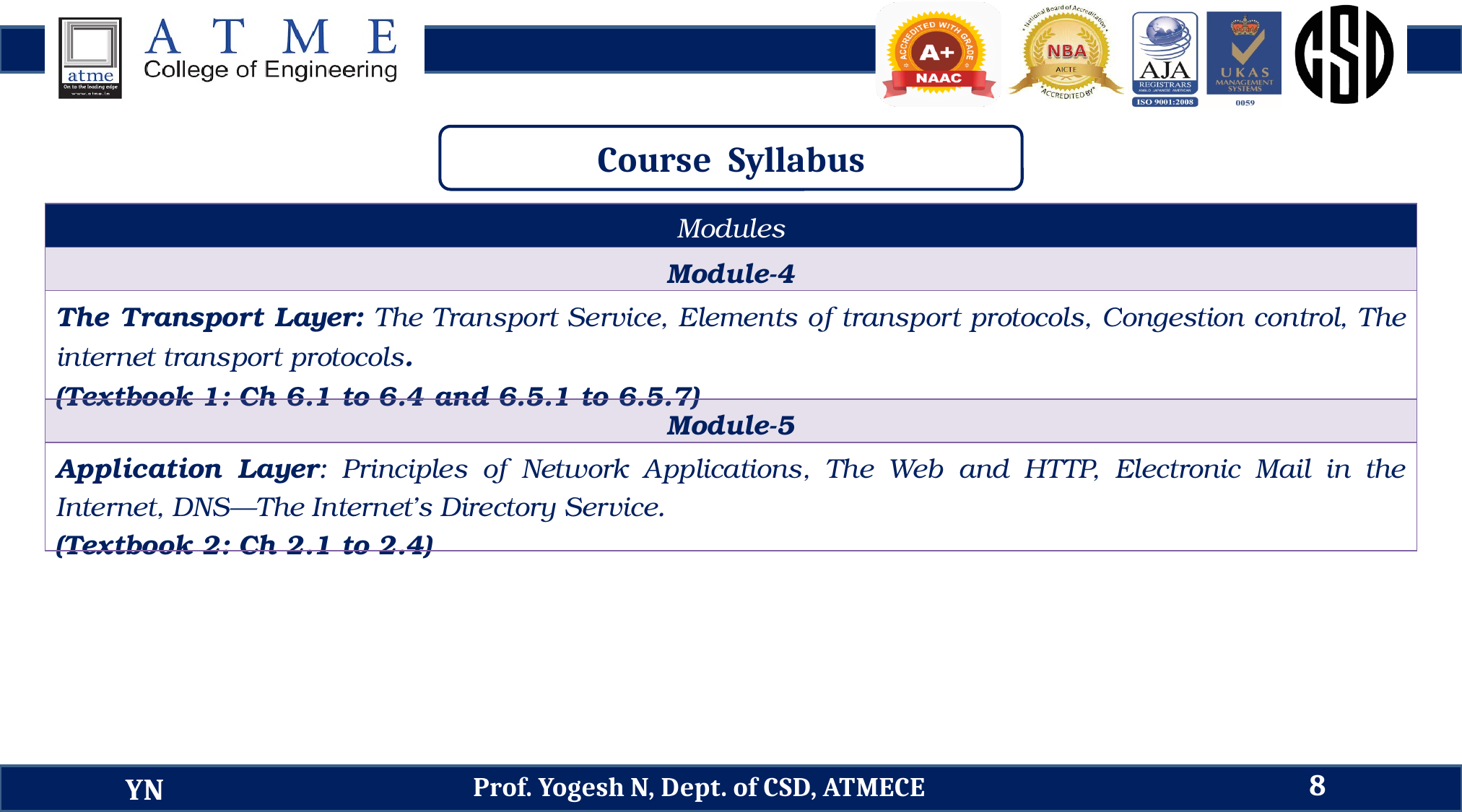

Course  Syllabus
| Modules |
| --- |
| Module-4 |
| The Transport Layer: The Transport Service, Elements of transport protocols, Congestion control, The internet transport protocols. (Textbook 1: Ch 6.1 to 6.4 and 6.5.1 to 6.5.7) |
| Module-5 |
| Application Layer: Principles of Network Applications, The Web and HTTP, Electronic Mail in the Internet, DNS—The Internet’s Directory Service. (Textbook 2: Ch 2.1 to 2.4) |
8
Prof. Yogesh N, Dept. of CSD, ATMECE
YN